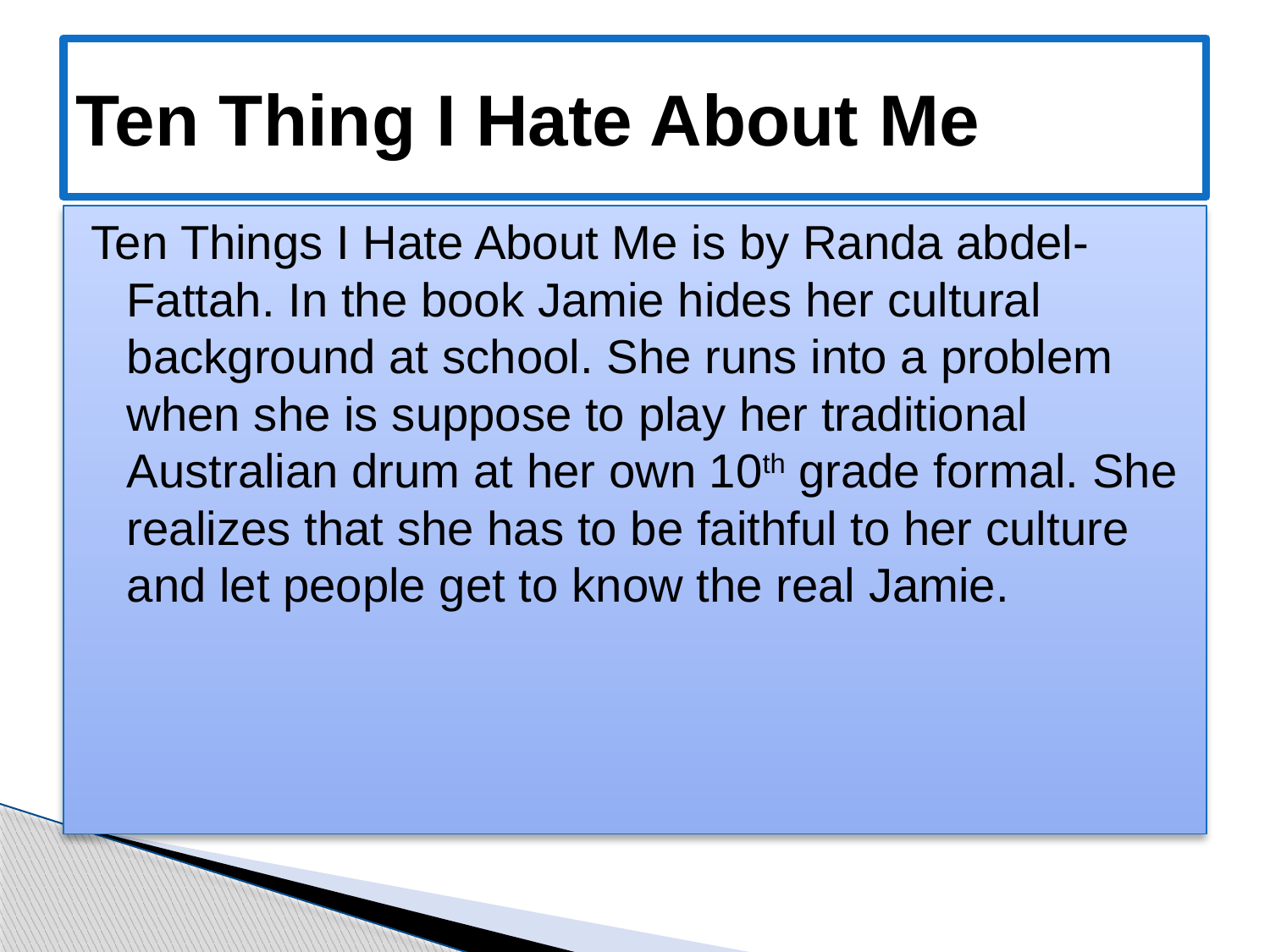

# Ten Thing I Hate About Me
Ten Things I Hate About Me is by Randa abdel-Fattah. In the book Jamie hides her cultural background at school. She runs into a problem when she is suppose to play her traditional Australian drum at her own 10th grade formal. She realizes that she has to be faithful to her culture and let people get to know the real Jamie.